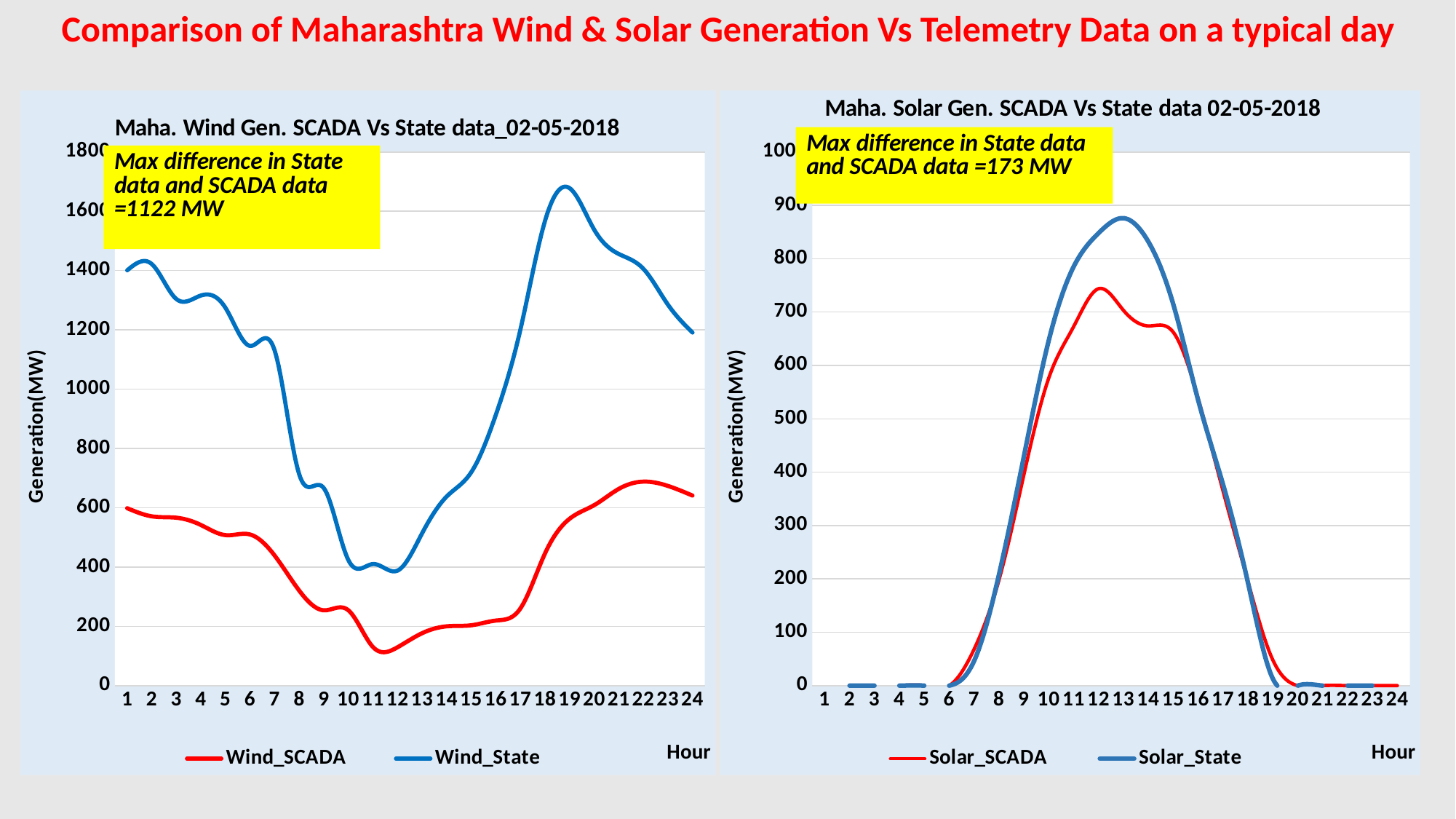

Comparison of Maharashtra Wind & Solar Generation Vs Telemetry Data on a typical day

### Chart: Maha. Wind Gen. SCADA Vs State data_02-05-2018

| Category | Wind_SCADA | Wind_State |
|---|---|---|

### Chart: Maha. Solar Gen. SCADA Vs State data 02-05-2018

| Category | Solar_SCADA | Solar_State |
|---|---|---|